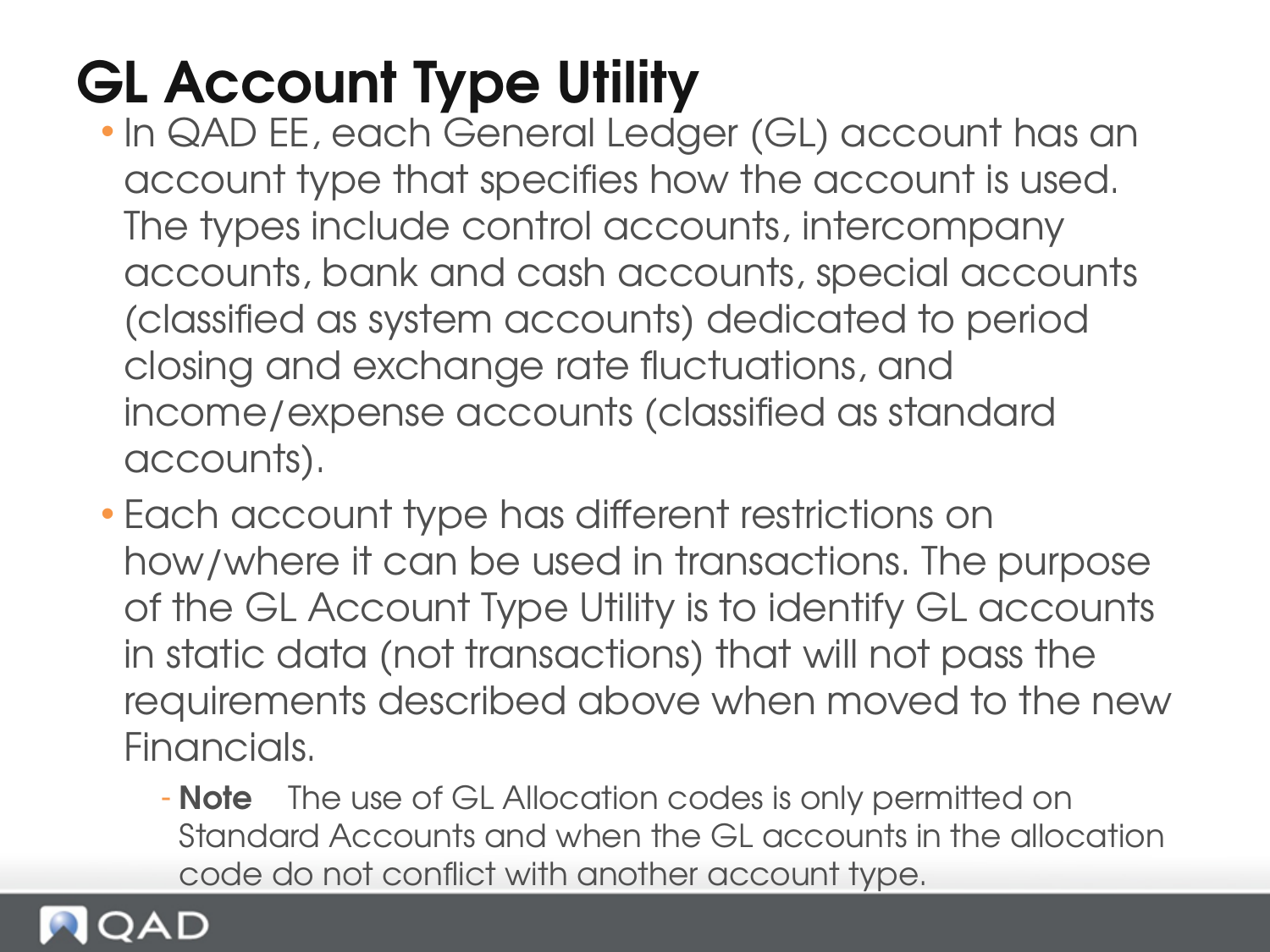

# GL Account Type Utility
In QAD EE, each General Ledger (GL) account has an account type that specifies how the account is used. The types include control accounts, intercompany accounts, bank and cash accounts, special accounts (classified as system accounts) dedicated to period closing and exchange rate fluctuations, and income/expense accounts (classified as standard accounts).
Each account type has different restrictions on how/where it can be used in transactions. The purpose of the GL Account Type Utility is to identify GL accounts in static data (not transactions) that will not pass the requirements described above when moved to the new Financials.
Note    The use of GL Allocation codes is only permitted on Standard Accounts and when the GL accounts in the allocation code do not conflict with another account type.